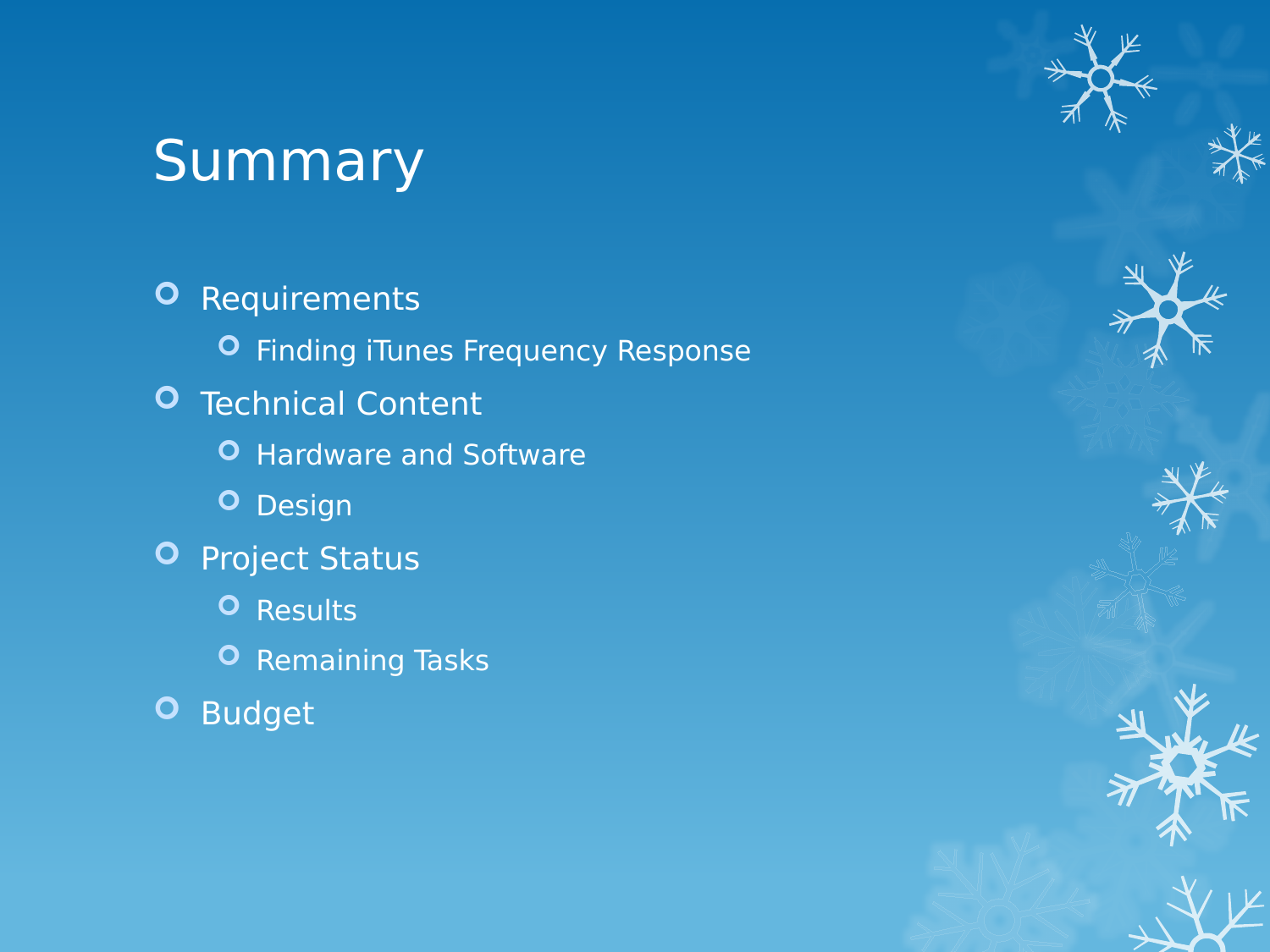

# Summary
Requirements
Finding iTunes Frequency Response
Technical Content
Hardware and Software
Design
Project Status
Results
Remaining Tasks
Budget